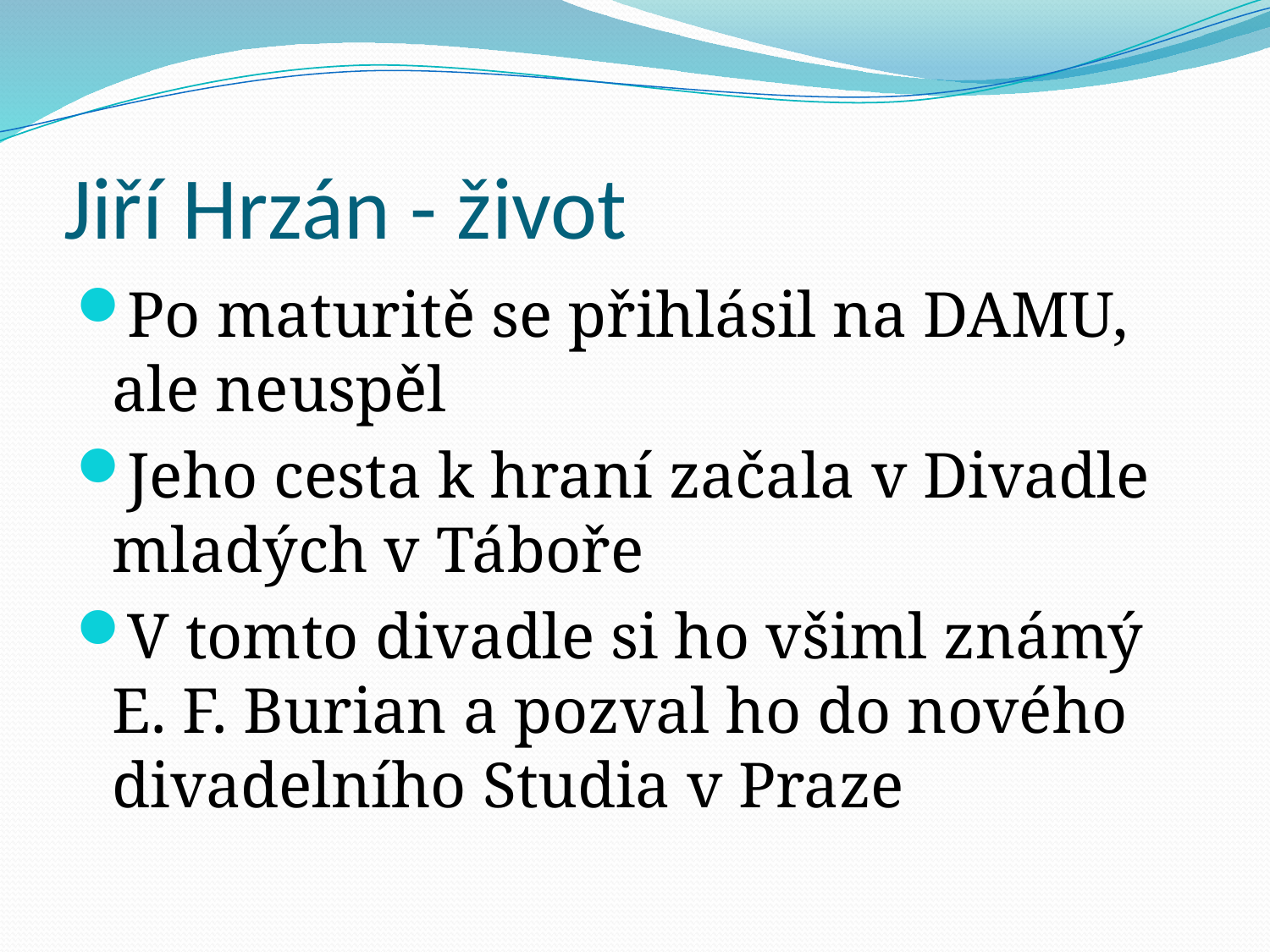

# Jiří Hrzán - život
Po maturitě se přihlásil na DAMU, ale neuspěl
Jeho cesta k hraní začala v Divadle mladých v Táboře
V tomto divadle si ho všiml známý E. F. Burian a pozval ho do nového divadelního Studia v Praze